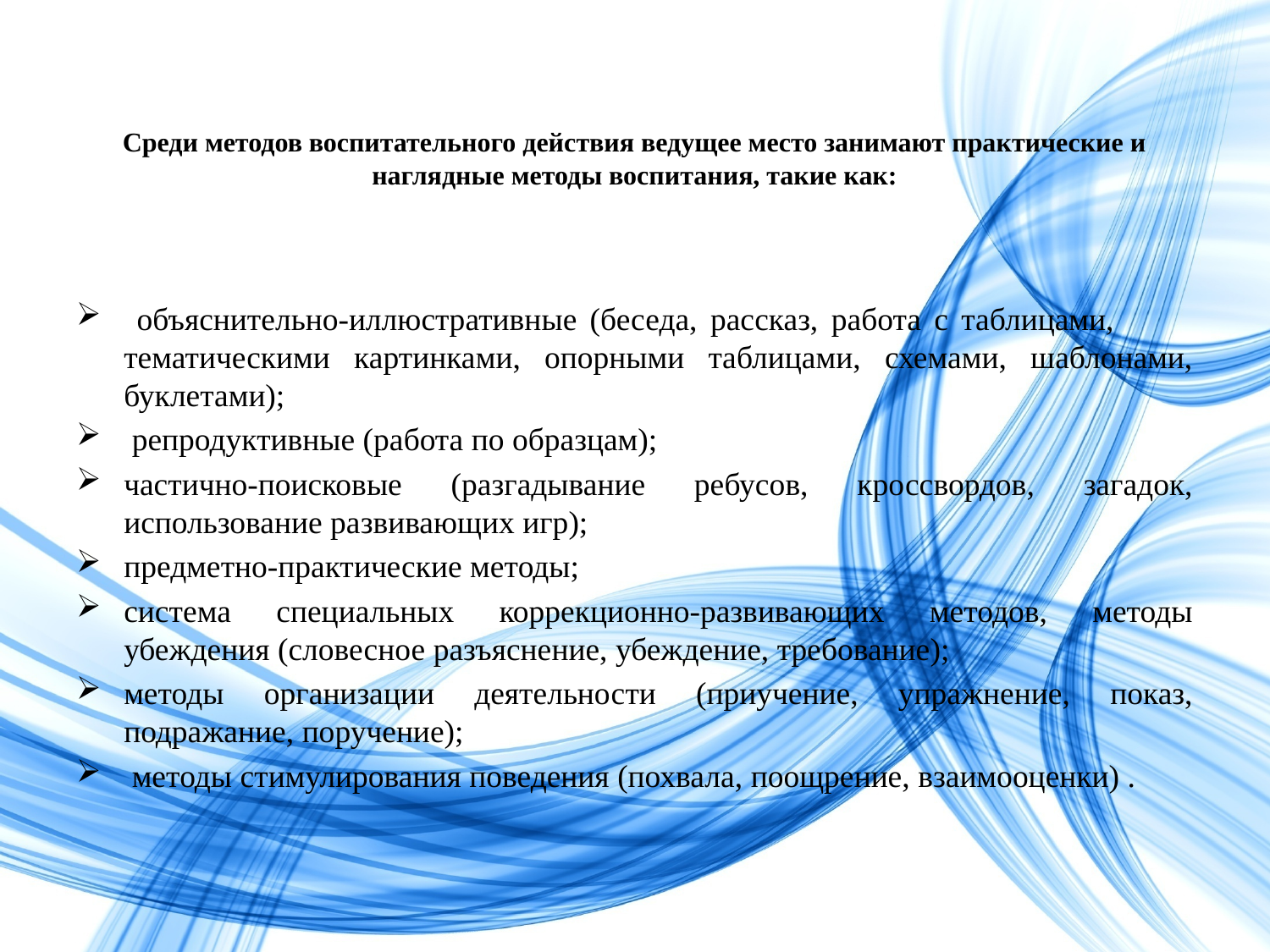

# Среди методов воспитательного действия ведущее место занимают практические и наглядные методы воспитания, такие как:

 объяснительно-иллюстративные (беседа, рассказ, работа с таблицами,       тематическими картинками, опорными таблицами, схемами, шаблонами, буклетами);
 репродуктивные (работа по образцам);
частично-поисковые (разгадывание ребусов, кроссвордов, загадок, использование развивающих игр);
предметно-практические методы;
система специальных коррекционно-развивающих методов, методы убеждения (словесное разъяснение, убеждение, требование);
методы организации деятельности (приучение, упражнение, показ, подражание, поручение);
 методы стимулирования поведения (похвала, поощрение, взаимооценки) .